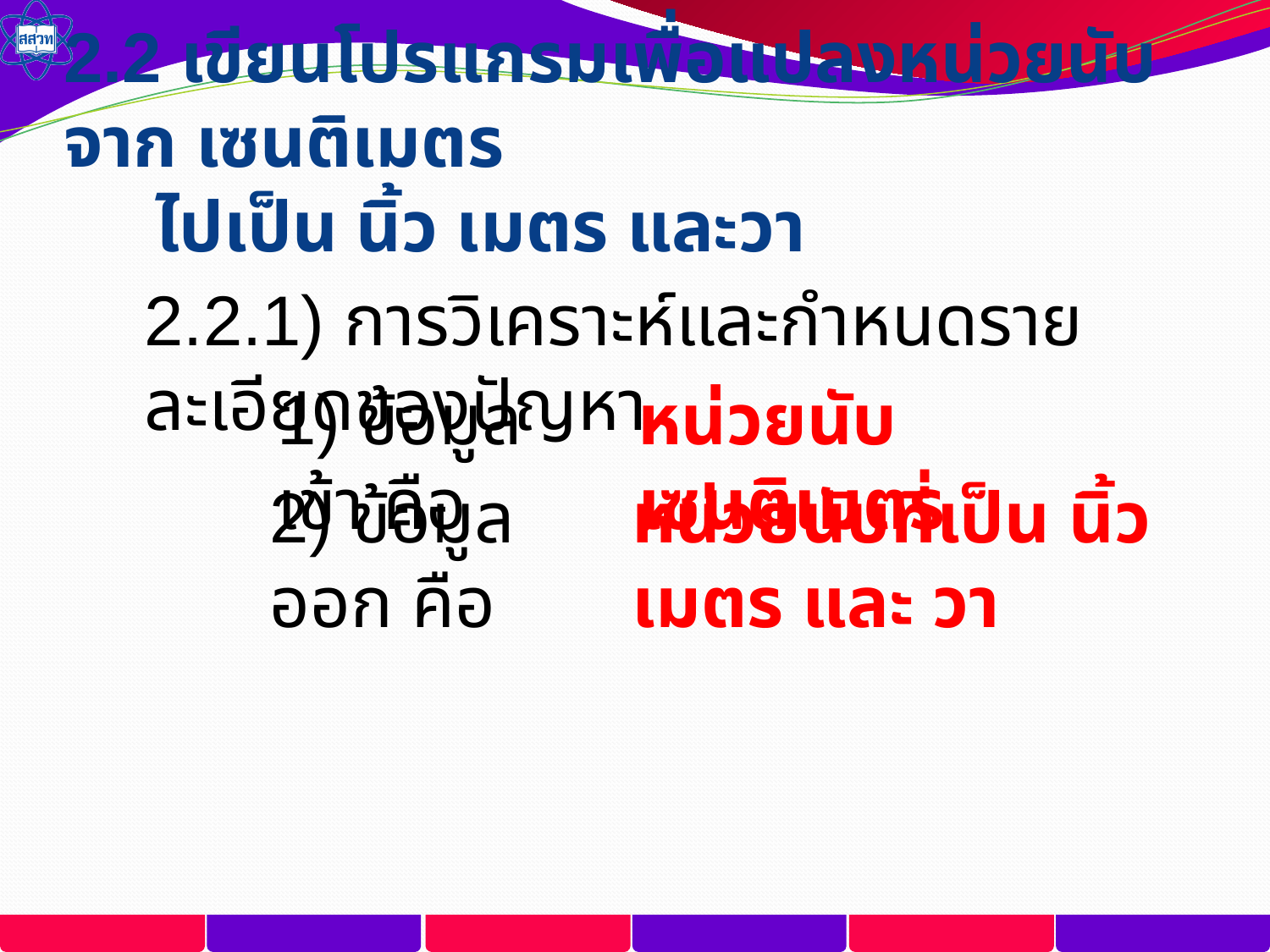

# 2.2 เขียนโปรแกรมเพื่อแปลงหน่วยนับจาก เซนติเมตร ไปเป็น นิ้ว เมตร และวา
2.2.1) การวิเคราะห์และกำหนดรายละเอียดของปัญหา
หน่วยนับเซนติเมตร
1) ข้อมูลเข้า คือ
หน่วยนับที่เป็น นิ้ว เมตร และ วา
2) ข้อมูลออก คือ